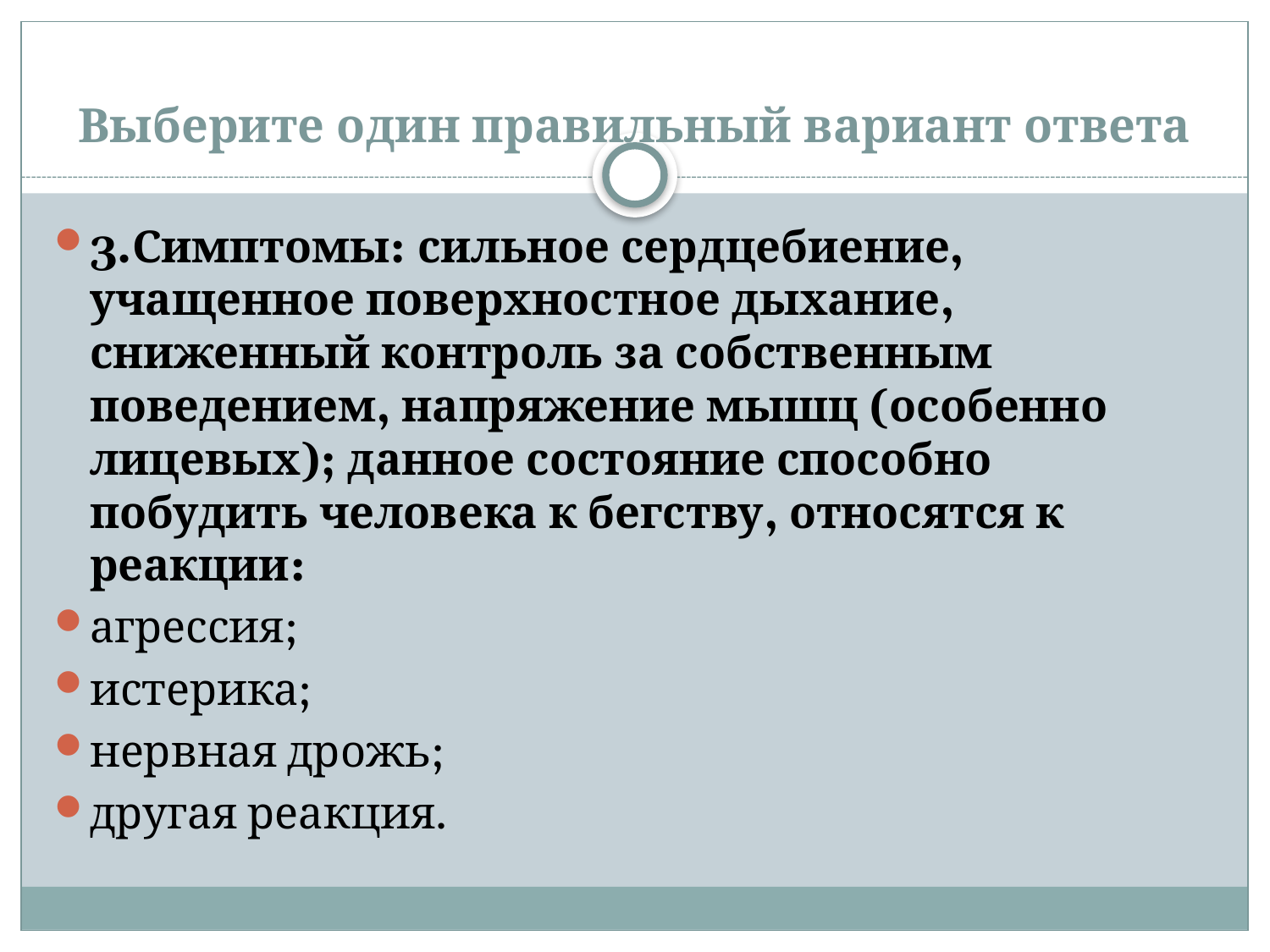

# Выберите один правильный вариант ответа
3.Симптомы: сильное сердцебиение, учащенное поверхностное дыхание, сниженный контроль за собственным поведением, напряжение мышц (особенно лицевых); данное состояние способно побудить человека к бегству, относятся к реакции:
агрессия;
истерика;
нервная дрожь;
другая реакция.